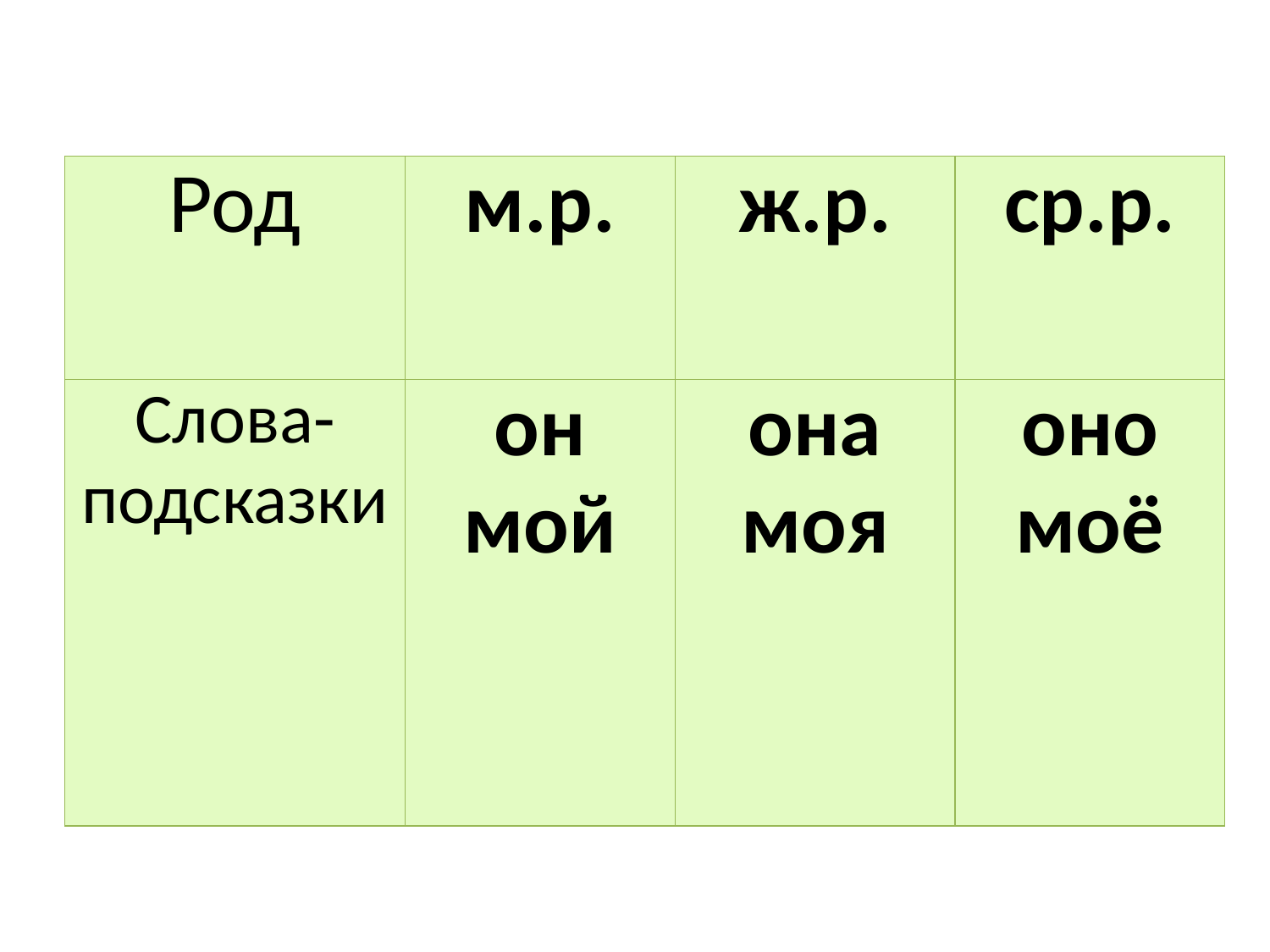

| Род | м.р. | ж.р. | ср.р. |
| --- | --- | --- | --- |
| Слова-подсказки | он мой | она моя | оно моё |